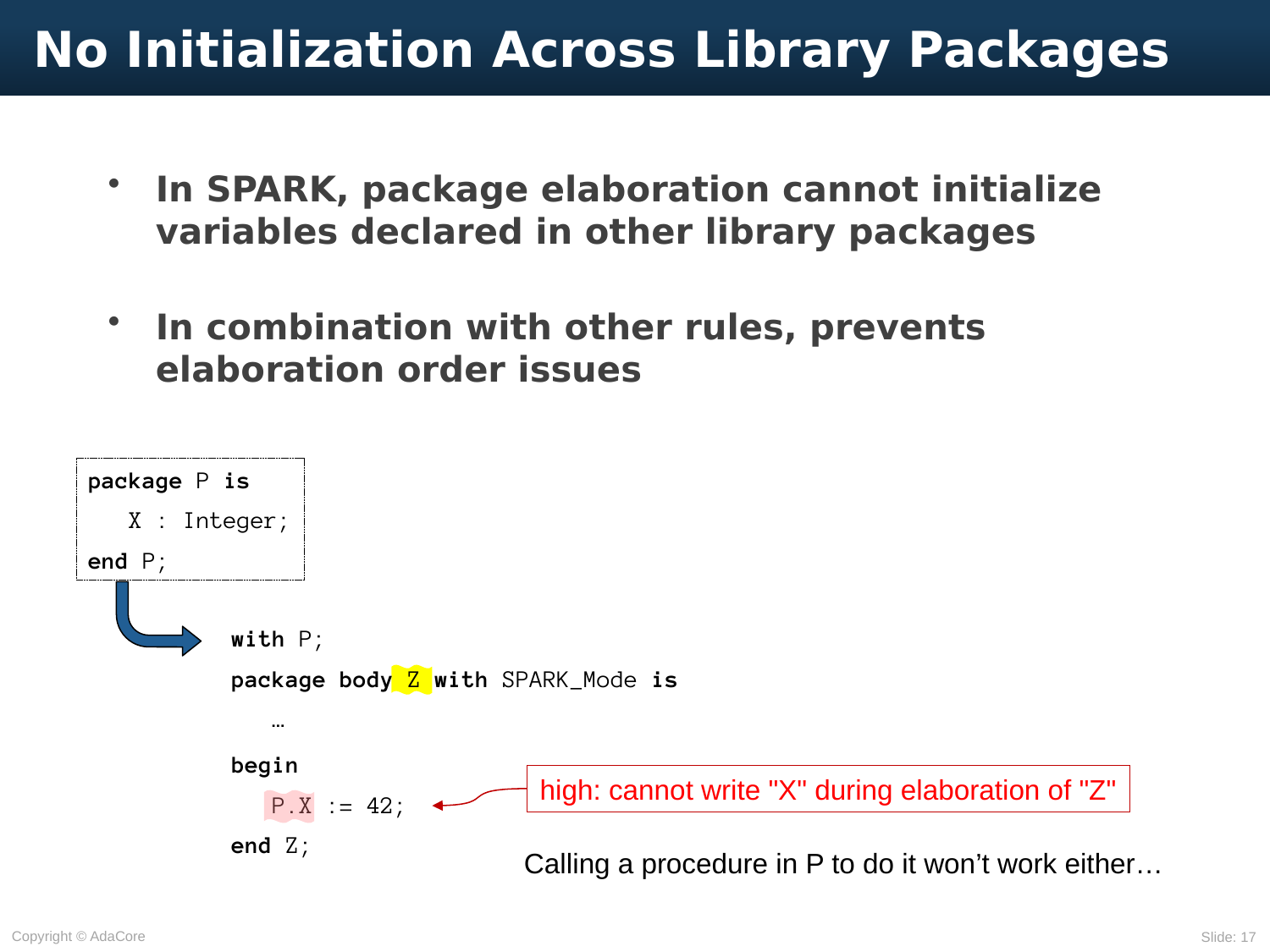

# No Initialization Across Library Packages
In SPARK, package elaboration cannot initialize variables declared in other library packages
In combination with other rules, prevents elaboration order issues

package P is
   X : Integer;
end P;

with P;
package body Z with SPARK_Mode is
   …
begin
   P.X := 42;
end Z;

high: cannot write "X" during elaboration of "Z"

Calling a procedure in P to do it won’t work either…